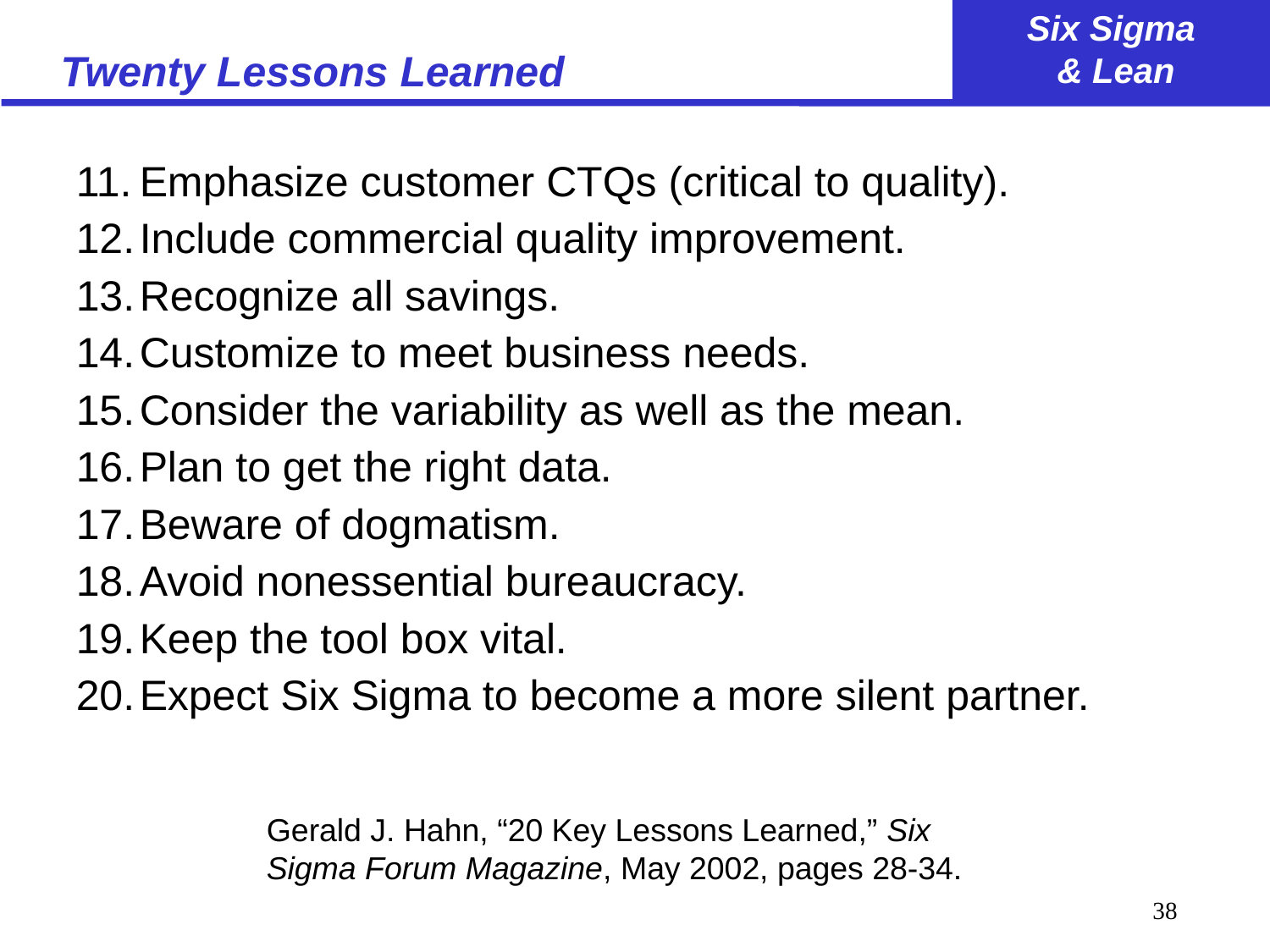

# Twenty Lessons Learned
Emphasize customer CTQs (critical to quality).
Include commercial quality improvement.
Recognize all savings.
Customize to meet business needs.
Consider the variability as well as the mean.
Plan to get the right data.
Beware of dogmatism.
Avoid nonessential bureaucracy.
Keep the tool box vital.
Expect Six Sigma to become a more silent partner.

Gerald J. Hahn, “20 Key Lessons Learned,” Six Sigma Forum Magazine, May 2002, pages 28-34.
38